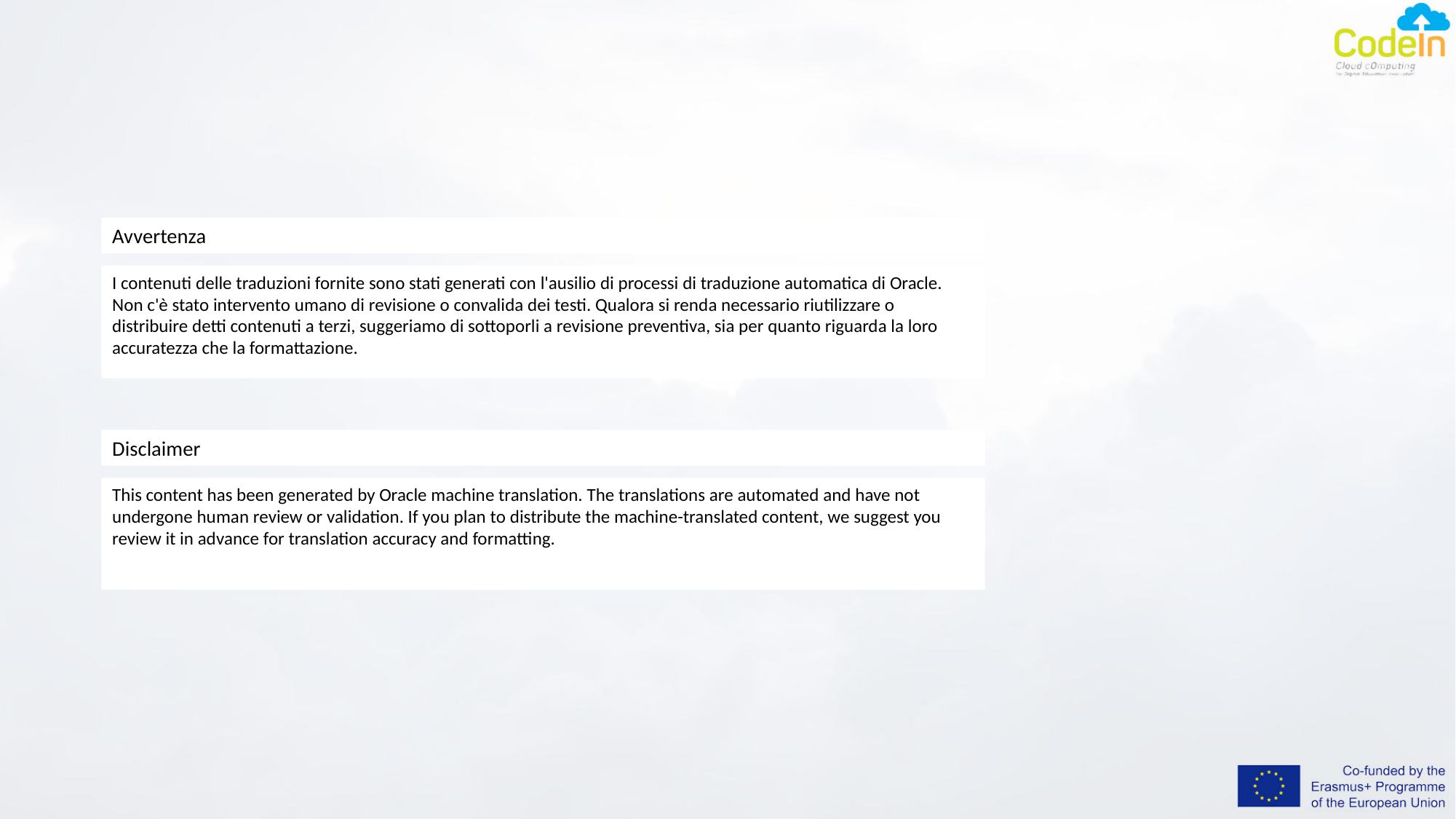

Avvertenza
I contenuti delle traduzioni fornite sono stati generati con l'ausilio di processi di traduzione automatica di Oracle. Non c'è stato intervento umano di revisione o convalida dei testi. Qualora si renda necessario riutilizzare o distribuire detti contenuti a terzi, suggeriamo di sottoporli a revisione preventiva, sia per quanto riguarda la loro accuratezza che la formattazione.
Disclaimer
This content has been generated by Oracle machine translation. The translations are automated and have not undergone human review or validation. If you plan to distribute the machine-translated content, we suggest you review it in advance for translation accuracy and formatting.